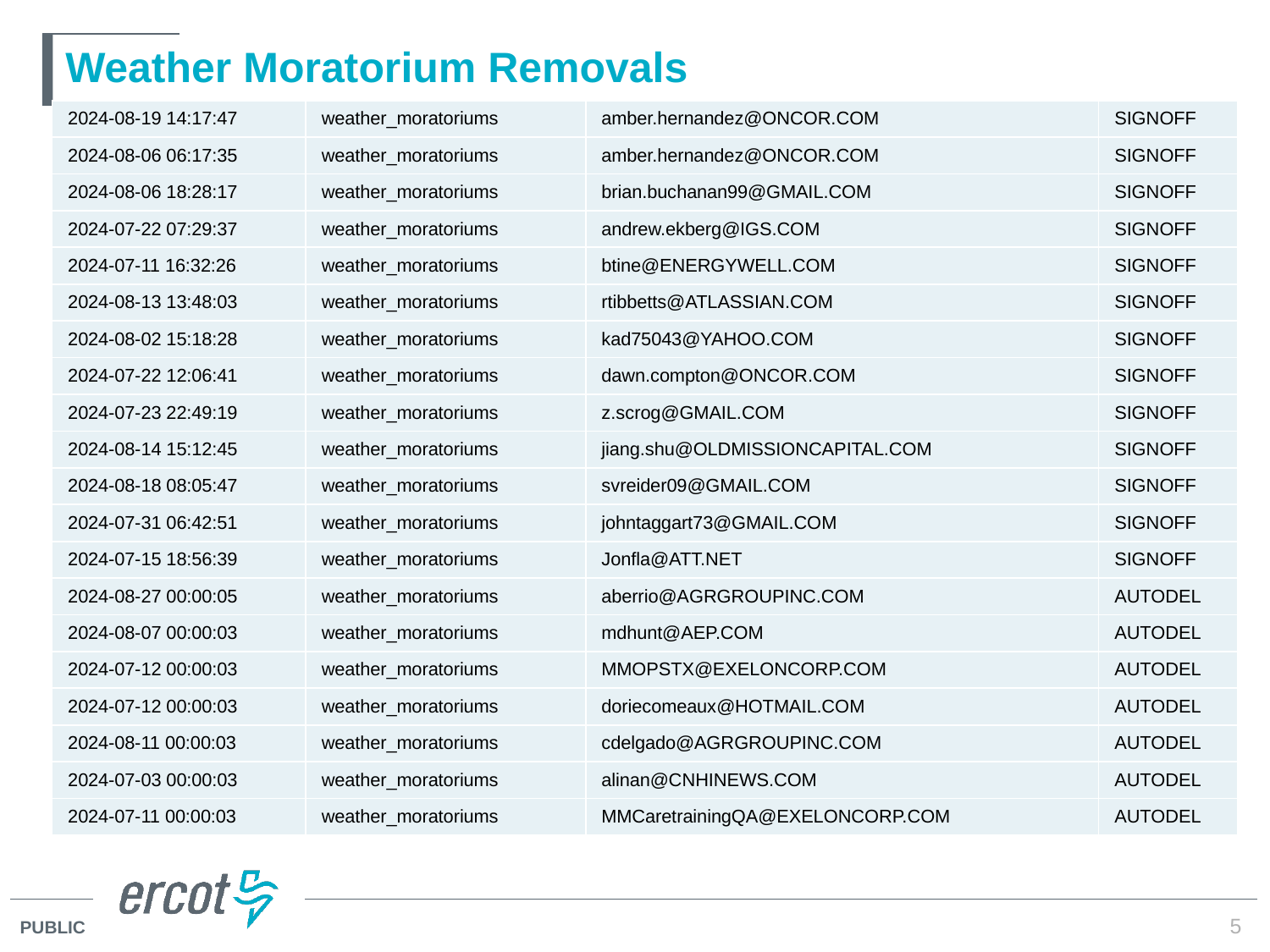

# Weather Moratorium Removals

| 2024-08-19 14:17:47 | weather\_moratoriums | amber.hernandez@ONCOR.COM | SIGNOFF |
| --- | --- | --- | --- |
| 2024-08-06 06:17:35 | weather\_moratoriums | amber.hernandez@ONCOR.COM | SIGNOFF |
| 2024-08-06 18:28:17 | weather\_moratoriums | brian.buchanan99@GMAIL.COM | SIGNOFF |
| 2024-07-22 07:29:37 | weather\_moratoriums | andrew.ekberg@IGS.COM | SIGNOFF |
| 2024-07-11 16:32:26 | weather\_moratoriums | btine@ENERGYWELL.COM | SIGNOFF |
| 2024-08-13 13:48:03 | weather\_moratoriums | rtibbetts@ATLASSIAN.COM | SIGNOFF |
| 2024-08-02 15:18:28 | weather\_moratoriums | kad75043@YAHOO.COM | SIGNOFF |
| 2024-07-22 12:06:41 | weather\_moratoriums | dawn.compton@ONCOR.COM | SIGNOFF |
| 2024-07-23 22:49:19 | weather\_moratoriums | z.scrog@GMAIL.COM | SIGNOFF |
| 2024-08-14 15:12:45 | weather\_moratoriums | jiang.shu@OLDMISSIONCAPITAL.COM | SIGNOFF |
| 2024-08-18 08:05:47 | weather\_moratoriums | svreider09@GMAIL.COM | SIGNOFF |
| 2024-07-31 06:42:51 | weather\_moratoriums | johntaggart73@GMAIL.COM | SIGNOFF |
| 2024-07-15 18:56:39 | weather\_moratoriums | Jonfla@ATT.NET | SIGNOFF |
| 2024-08-27 00:00:05 | weather\_moratoriums | aberrio@AGRGROUPINC.COM | AUTODEL |
| 2024-08-07 00:00:03 | weather\_moratoriums | mdhunt@AEP.COM | AUTODEL |
| 2024-07-12 00:00:03 | weather\_moratoriums | MMOPSTX@EXELONCORP.COM | AUTODEL |
| 2024-07-12 00:00:03 | weather\_moratoriums | doriecomeaux@HOTMAIL.COM | AUTODEL |
| 2024-08-11 00:00:03 | weather\_moratoriums | cdelgado@AGRGROUPINC.COM | AUTODEL |
| 2024-07-03 00:00:03 | weather\_moratoriums | alinan@CNHINEWS.COM | AUTODEL |
| 2024-07-11 00:00:03 | weather\_moratoriums | MMCaretrainingQA@EXELONCORP.COM | AUTODEL |
5